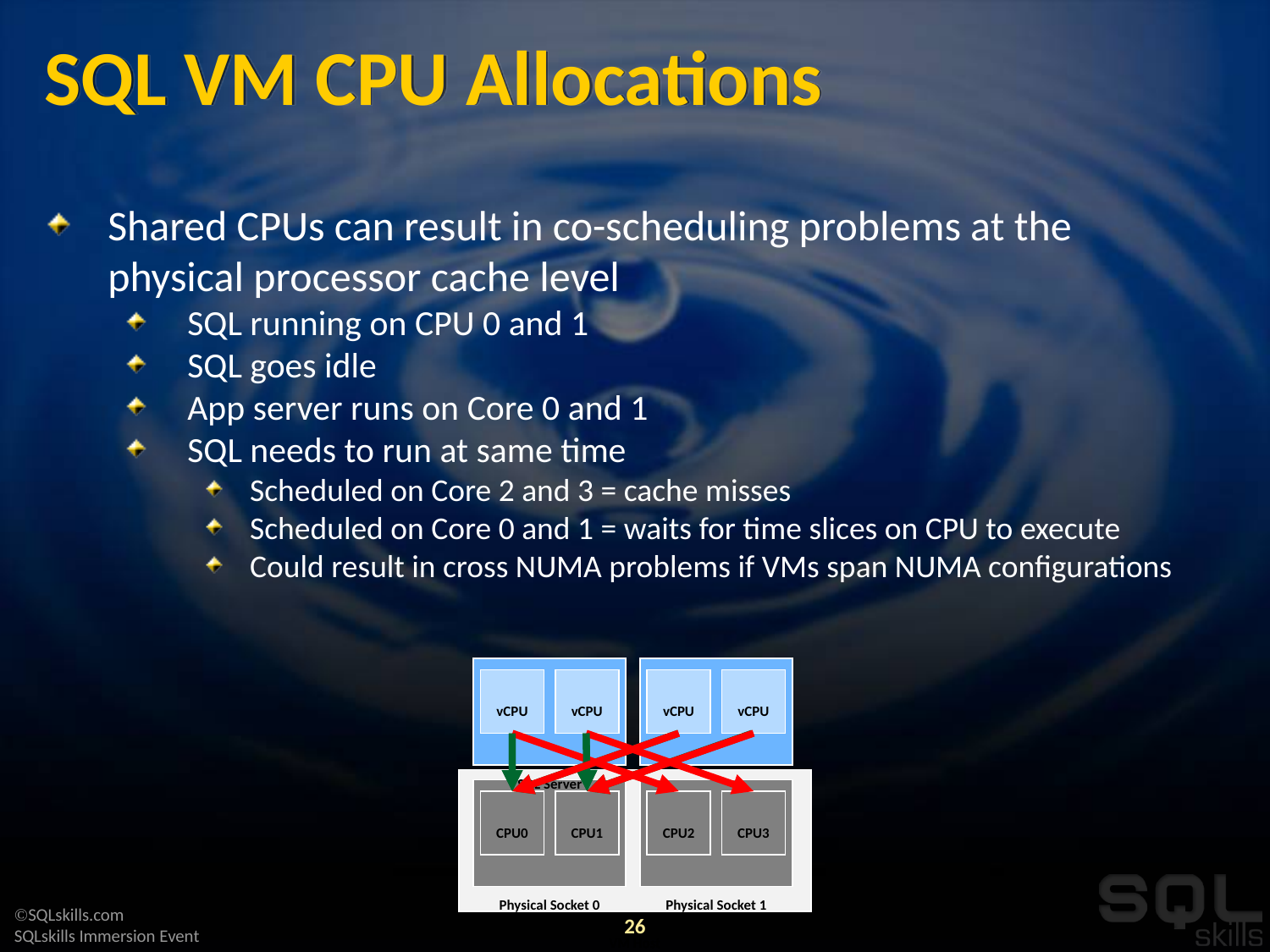

# SQL VM CPU Allocations
Shared CPUs can result in co-scheduling problems at the physical processor cache level
SQL running on CPU 0 and 1
SQL goes idle
App server runs on Core 0 and 1
SQL needs to run at same time
Scheduled on Core 2 and 3 = cache misses
Scheduled on Core 0 and 1 = waits for time slices on CPU to execute
Could result in cross NUMA problems if VMs span NUMA configurations

SQL Server
vCPU
vCPU

App Server
vCPU
vCPU

VM Host

Physical Socket 0
CPU0
CPU1

Physical Socket 1
CPU2
CPU3
26